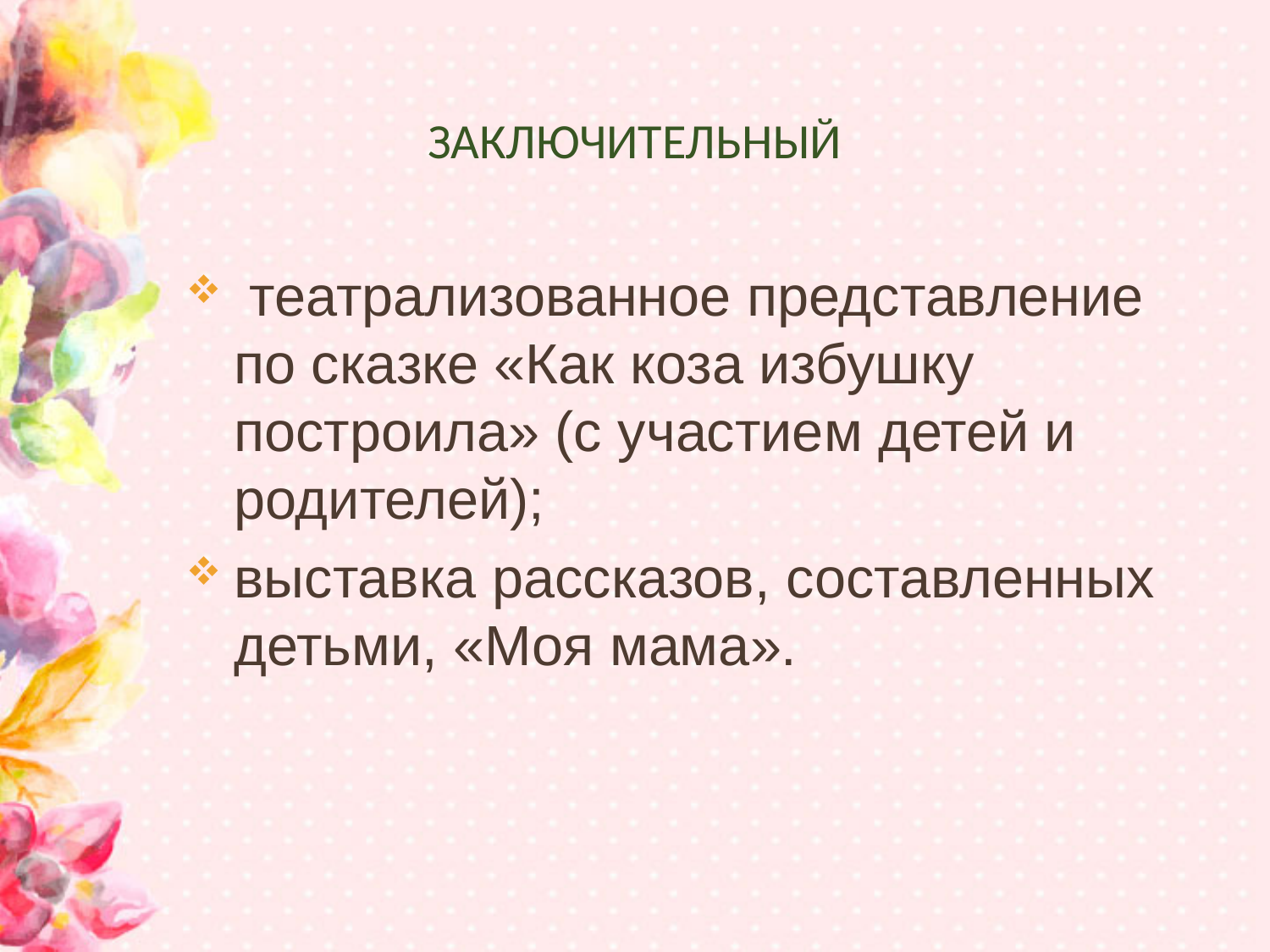

# ЗАКЛЮЧИТЕЛЬНЫЙ
 театрализованное представление по сказке «Как коза избушку построила» (с участием детей и родителей);
выставка рассказов, составленных детьми, «Моя мама».